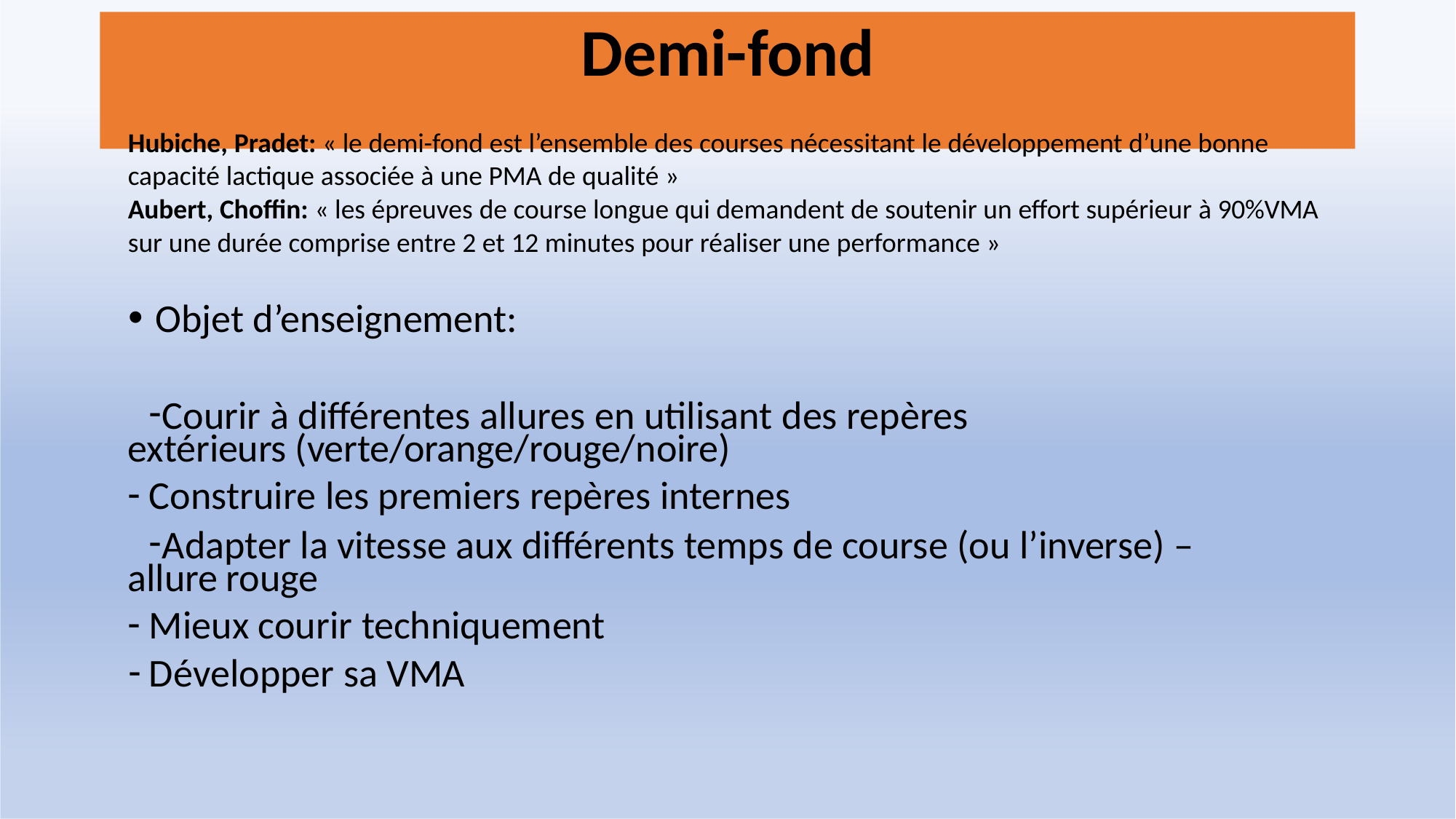

# Demi-fond
Hubiche, Pradet: « le demi-fond est l’ensemble des courses nécessitant le développement d’une bonne
capacité lactique associée à une PMA de qualité »
Aubert, Choffin: « les épreuves de course longue qui demandent de soutenir un effort supérieur à 90%VMA sur une durée comprise entre 2 et 12 minutes pour réaliser une performance »

Objet d’enseignement:

Courir à différentes allures en utilisant des repères extérieurs (verte/orange/rouge/noire)
Construire les premiers repères internes
Adapter la vitesse aux différents temps de course (ou l’inverse) – allure rouge
Mieux courir techniquement
Développer sa VMA